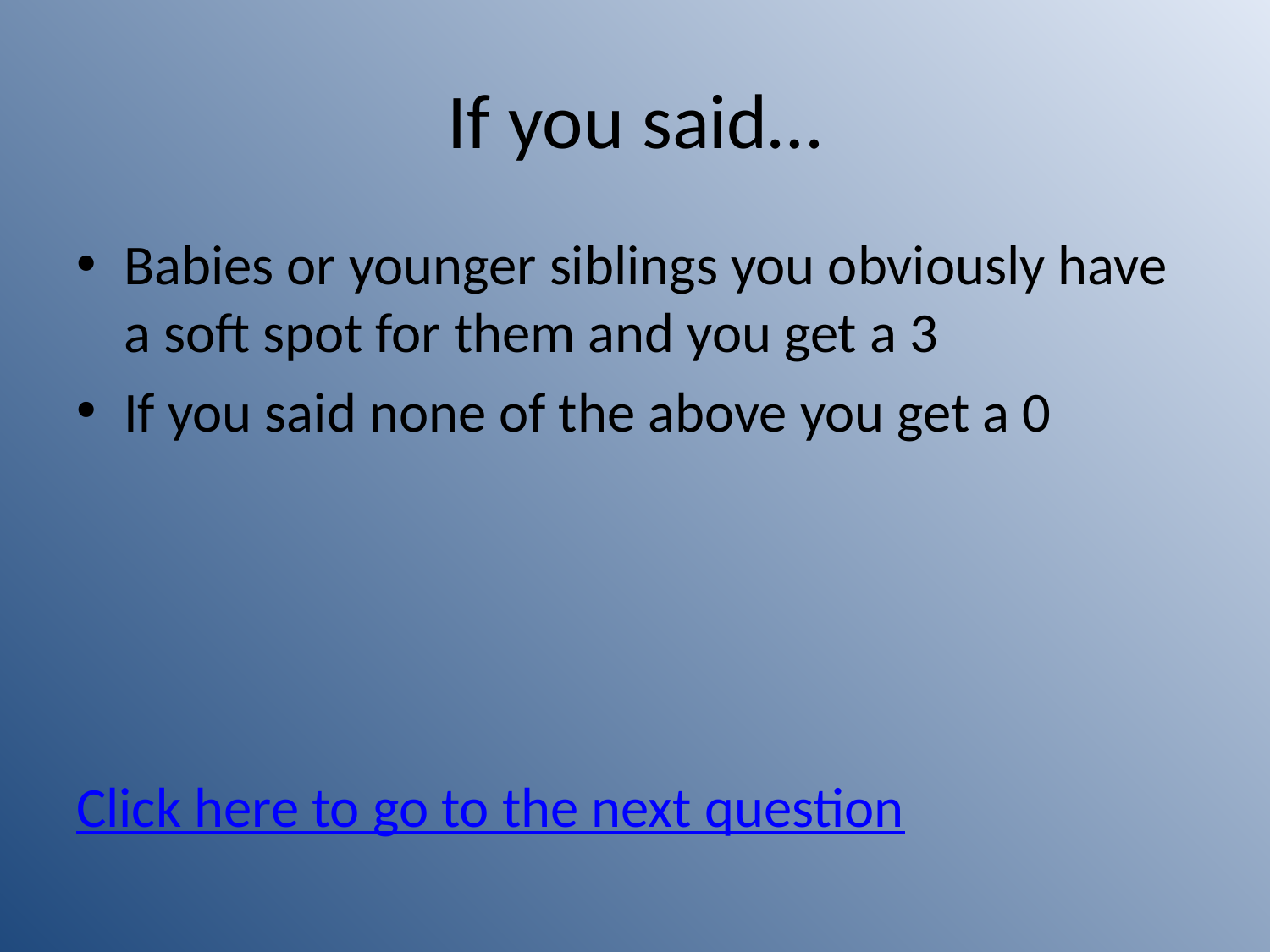

# If you said…
Babies or younger siblings you obviously have a soft spot for them and you get a 3
If you said none of the above you get a 0

Click here to go to the next question